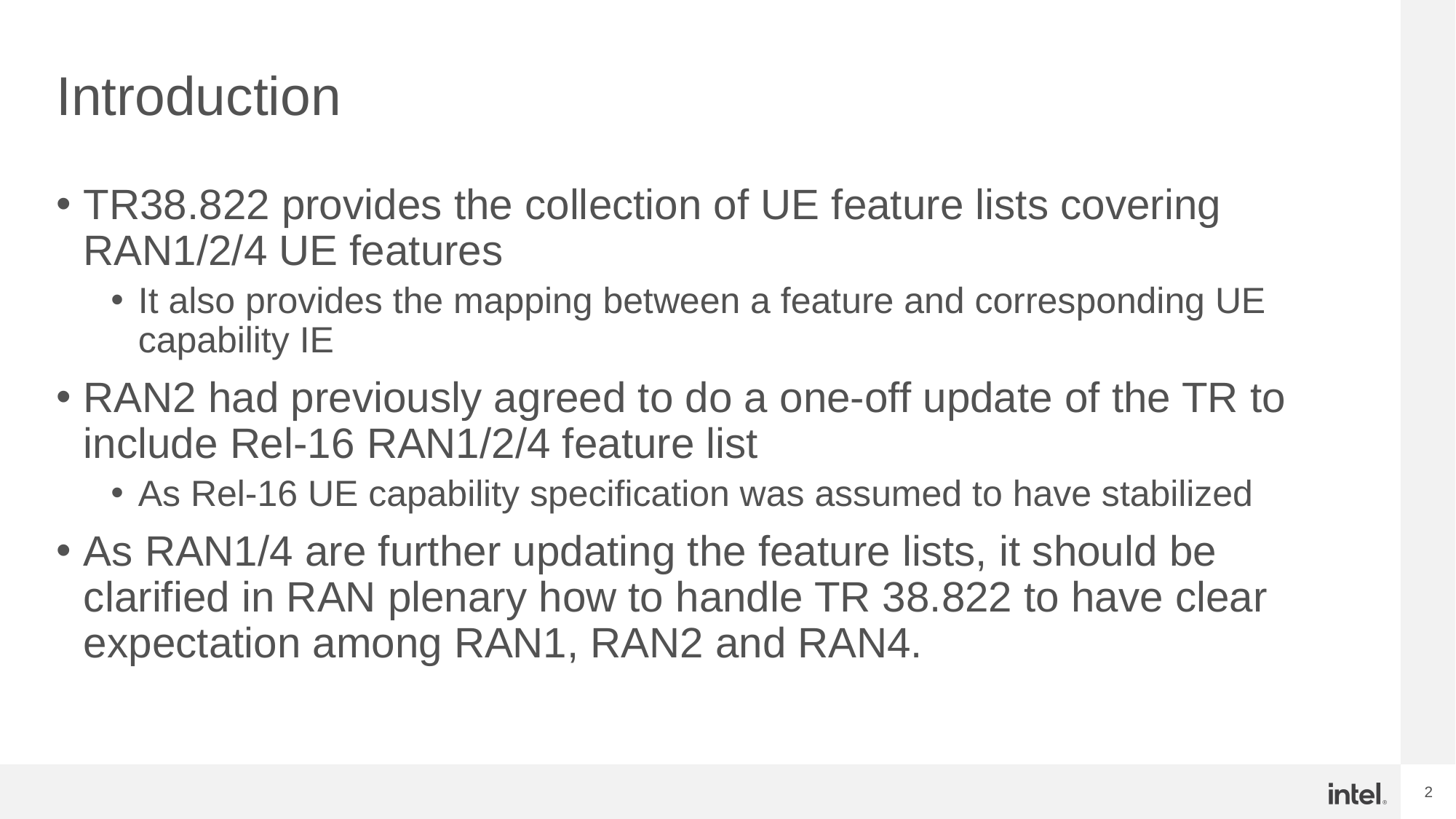

# Introduction
TR38.822 provides the collection of UE feature lists covering RAN1/2/4 UE features
It also provides the mapping between a feature and corresponding UE capability IE
RAN2 had previously agreed to do a one-off update of the TR to include Rel-16 RAN1/2/4 feature list
As Rel-16 UE capability specification was assumed to have stabilized
As RAN1/4 are further updating the feature lists, it should be clarified in RAN plenary how to handle TR 38.822 to have clear expectation among RAN1, RAN2 and RAN4.